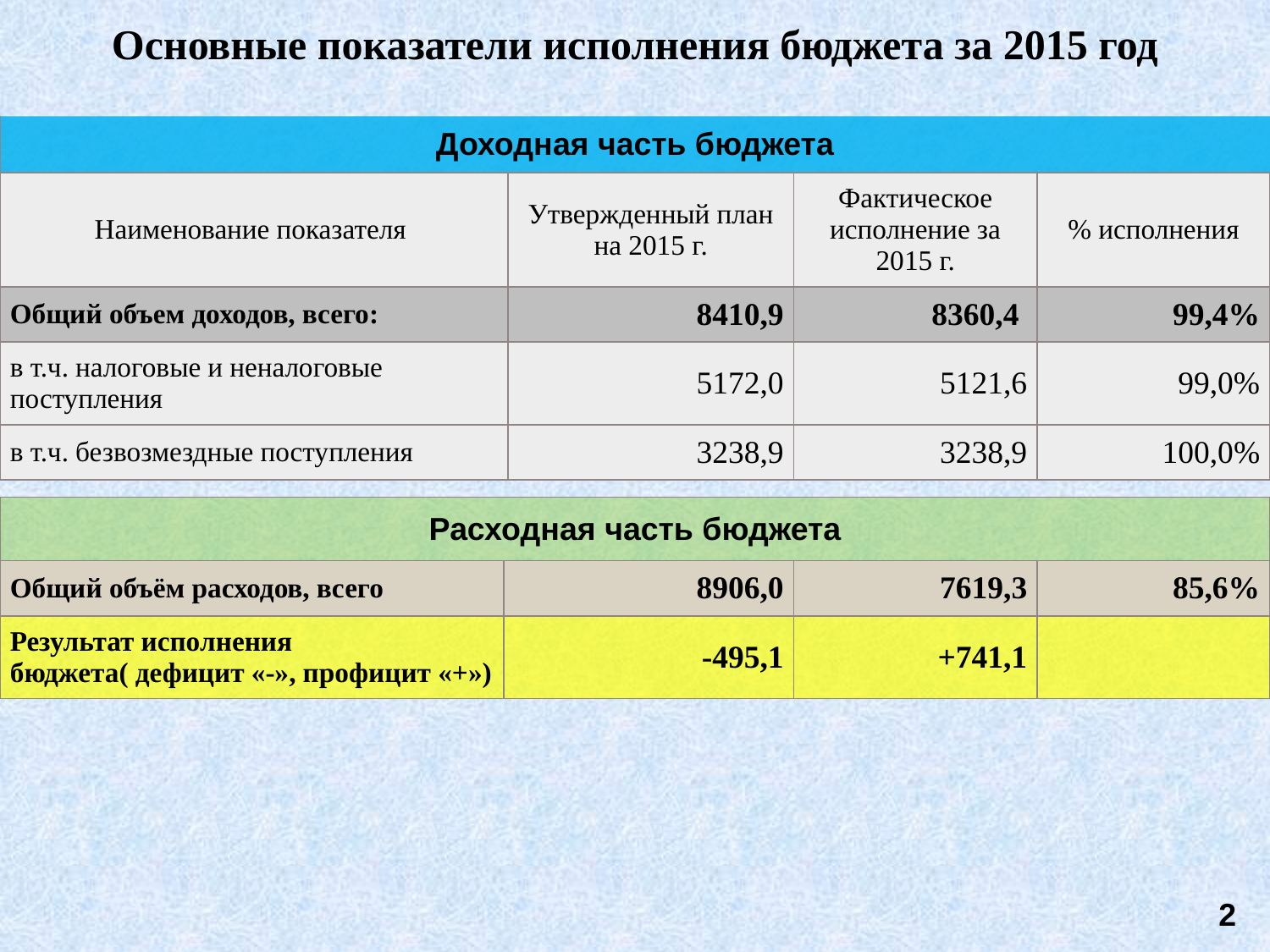

Основные показатели исполнения бюджета за 2015 год
| Доходная часть бюджета |  |  |  |
| --- | --- | --- | --- |
| Наименование показателя | Утвержденный план на 2015 г. | Фактическое исполнение за 2015 г. | % исполнения |
| Общий объем доходов, всего: | 8410,9 | 8360,4 | 99,4% |
| в т.ч. налоговые и неналоговые поступления | 5172,0 | 5121,6 | 99,0% |
| в т.ч. безвозмездные поступления | 3238,9 | 3238,9 | 100,0% |
| Расходная часть бюджета |  |  |  |
| --- | --- | --- | --- |
| Общий объём расходов, всего | 8906,0 | 7619,3 | 85,6% |
| Результат исполнения бюджета( дефицит «-», профицит «+») | -495,1 | +741,1 |  |
2